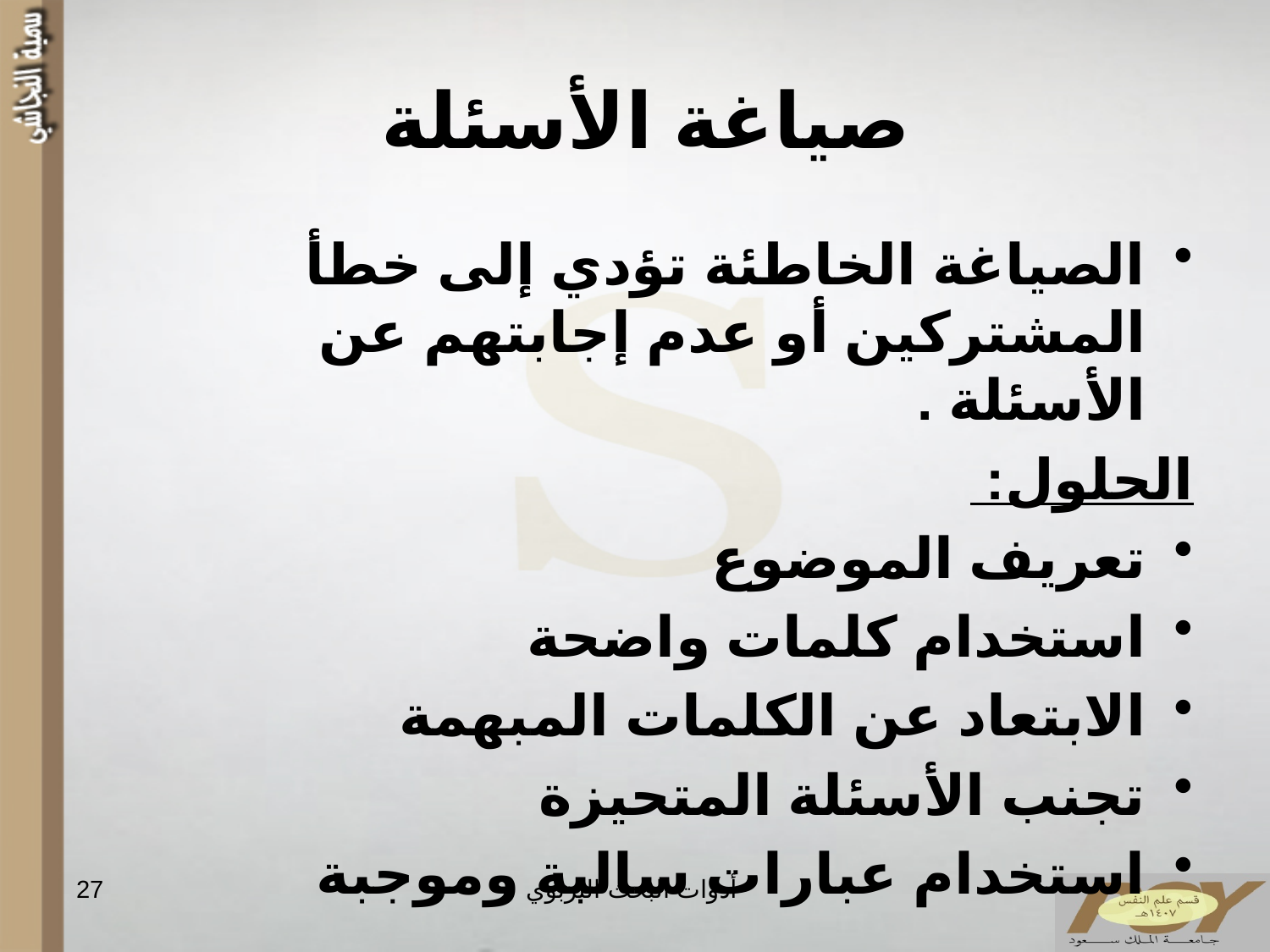

# صياغة الأسئلة
الصياغة الخاطئة تؤدي إلى خطأ المشتركين أو عدم إجابتهم عن الأسئلة .
الحلول:
تعريف الموضوع
استخدام كلمات واضحة
الابتعاد عن الكلمات المبهمة
تجنب الأسئلة المتحيزة
استخدام عبارات سالبة وموجبة
27
أدوات البحث التربوي